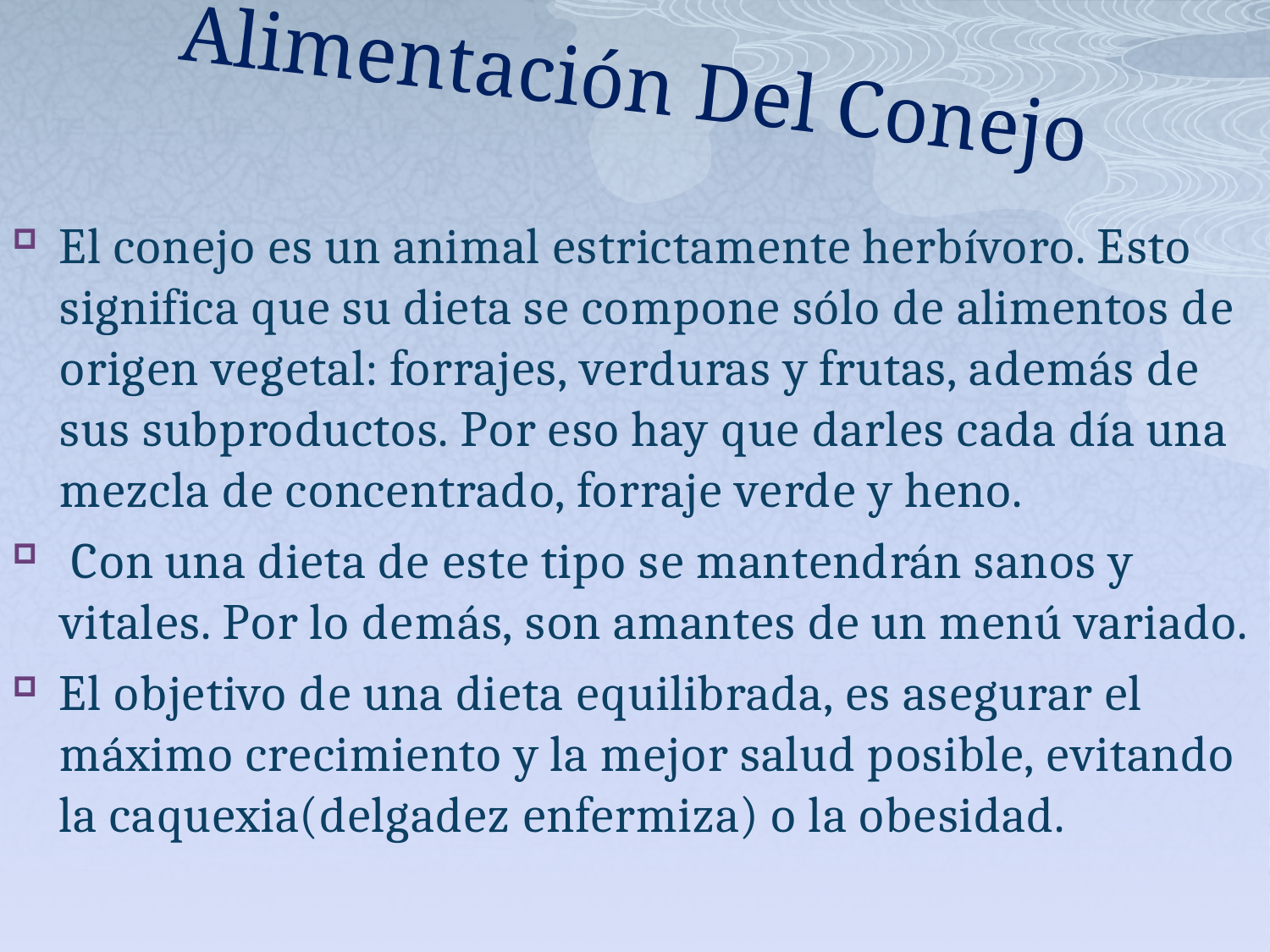

# Alimentación Del Conejo
El conejo es un animal estrictamente herbívoro. Esto significa que su dieta se compone sólo de alimentos de origen vegetal: forrajes, verduras y frutas, además de sus subproductos. Por eso hay que darles cada día una mezcla de concentrado, forraje verde y heno.
 Con una dieta de este tipo se mantendrán sanos y vitales. Por lo demás, son amantes de un menú variado.
El objetivo de una dieta equilibrada, es asegurar el máximo crecimiento y la mejor salud posible, evitando la caquexia(delgadez enfermiza) o la obesidad.